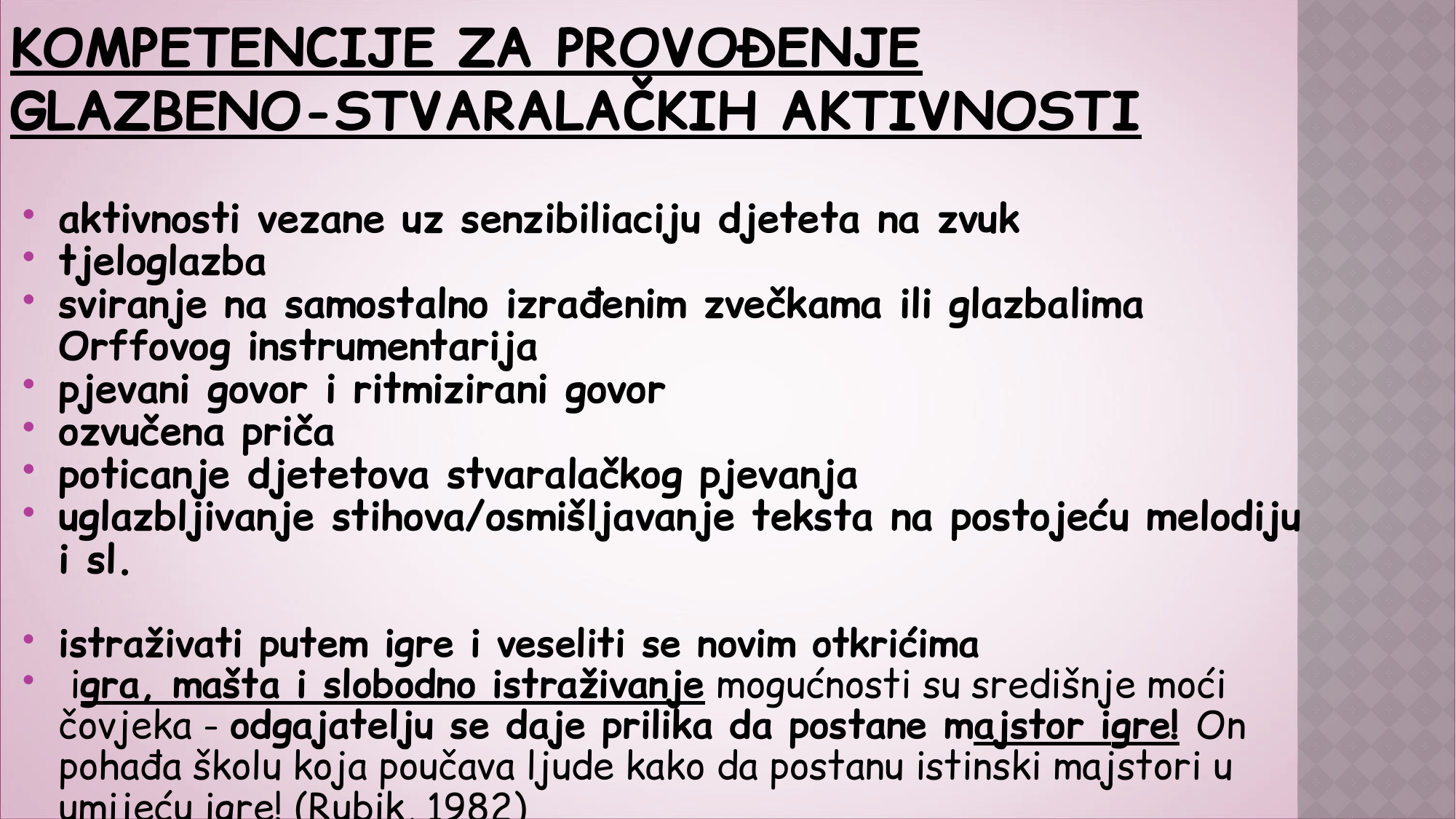

# kompetencije za provođenje glazbeno-stvaralačkih aktivnosti
aktivnosti vezane uz senzibiliaciju djeteta na zvuk
tjeloglazba
sviranje na samostalno izrađenim zvečkama ili glazbalima Orffovog instrumentarija
pjevani govor i ritmizirani govor
ozvučena priča
poticanje djetetova stvaralačkog pjevanja
uglazbljivanje stihova/osmišljavanje teksta na postojeću melodiju i sl.

istraživati putem igre i veseliti se novim otkrićima
 igra, mašta i slobodno istraživanje mogućnosti su središnje moći čovjeka - odgajatelju se daje prilika da postane majstor igre! On pohađa školu koja poučava ljude kako da postanu istinski majstori u umijeću igre! (Rubik, 1982)